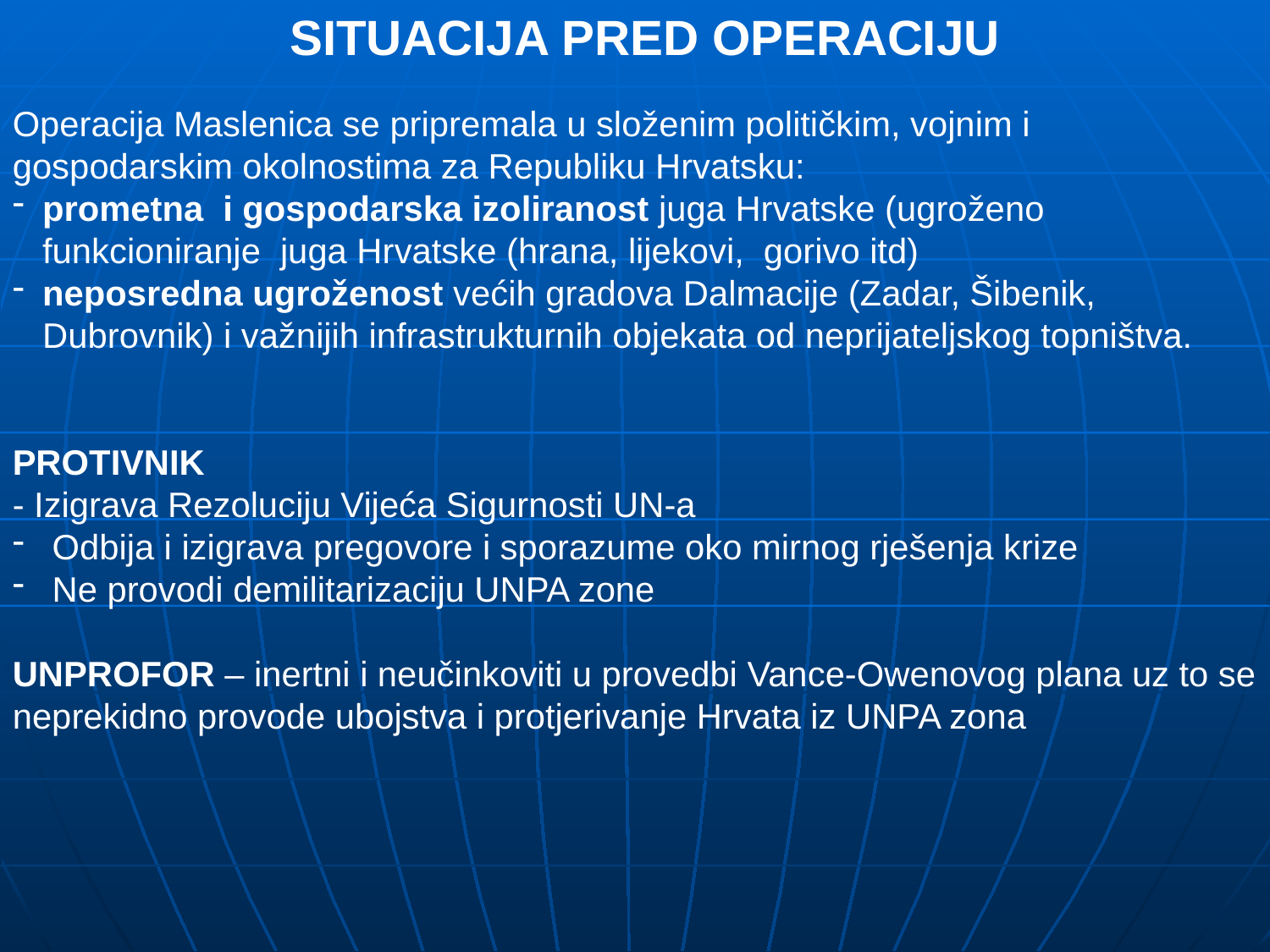

SITUACIJA PRED OPERACIJU
Operacija Maslenica se pripremala u složenim političkim, vojnim i gospodarskim okolnostima za Republiku Hrvatsku:
prometna  i gospodarska izoliranost juga Hrvatske (ugroženo funkcioniranje  juga Hrvatske (hrana, lijekovi,  gorivo itd)
neposredna ugroženost većih gradova Dalmacije (Zadar, Šibenik, Dubrovnik) i važnijih infrastrukturnih objekata od neprijateljskog topništva.

PROTIVNIK
- Izigrava Rezoluciju Vijeća Sigurnosti UN-a
 Odbija i izigrava pregovore i sporazume oko mirnog rješenja krize
 Ne provodi demilitarizaciju UNPA zone

UNPROFOR – inertni i neučinkoviti u provedbi Vance-Owenovog plana uz to se neprekidno provode ubojstva i protjerivanje Hrvata iz UNPA zona